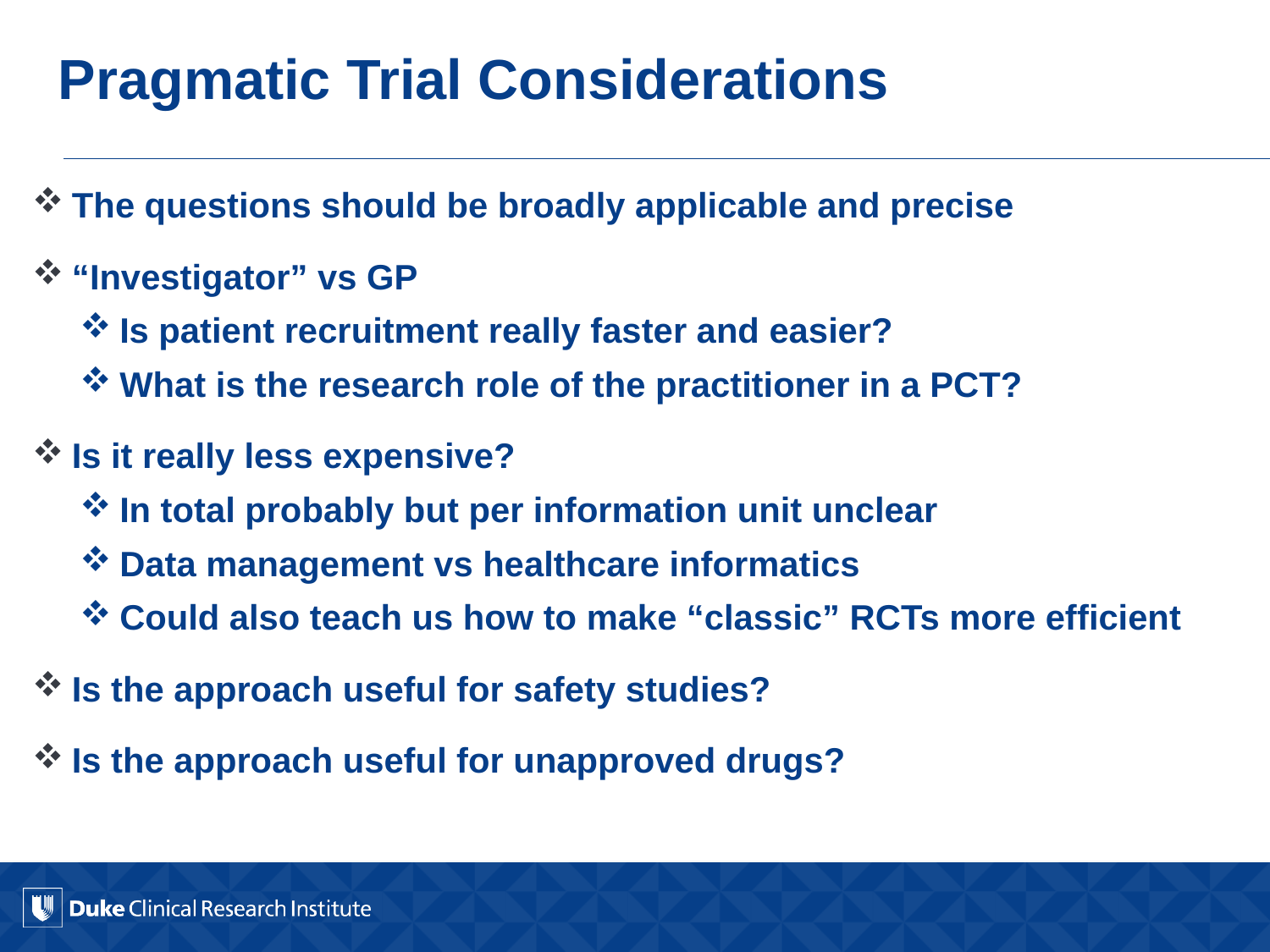

# Pragmatic Trial Considerations
The questions should be broadly applicable and precise
“Investigator” vs GP
Is patient recruitment really faster and easier?
What is the research role of the practitioner in a PCT?
Is it really less expensive?
In total probably but per information unit unclear
Data management vs healthcare informatics
Could also teach us how to make “classic” RCTs more efficient
Is the approach useful for safety studies?
Is the approach useful for unapproved drugs?